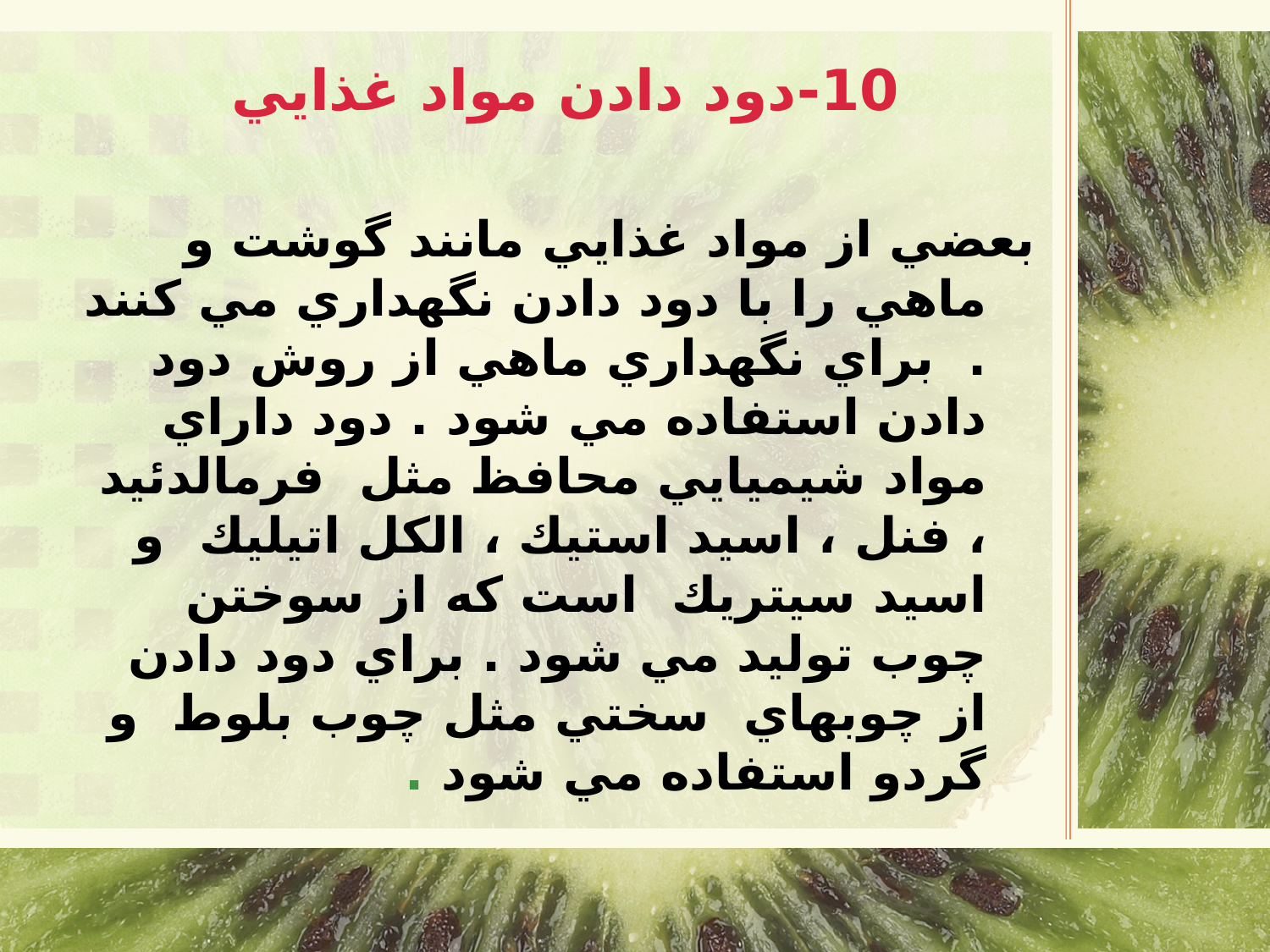

# 10-دود دادن مواد غذايي
بعضي از مواد غذايي مانند گوشت و ماهي را با دود دادن نگهداري مي كنند .  براي نگهداري ماهي از روش دود دادن استفاده مي شود . دود داراي مواد شيميايي محافظ مثل  فرمالدئيد  ، فنل ، اسيد استيك ، الكل اتيليك  و اسيد سيتريك  است كه از سوختن  چوب توليد مي شود . براي دود دادن از چوبهاي  سختي مثل چوب بلوط  و گردو استفاده مي شود .